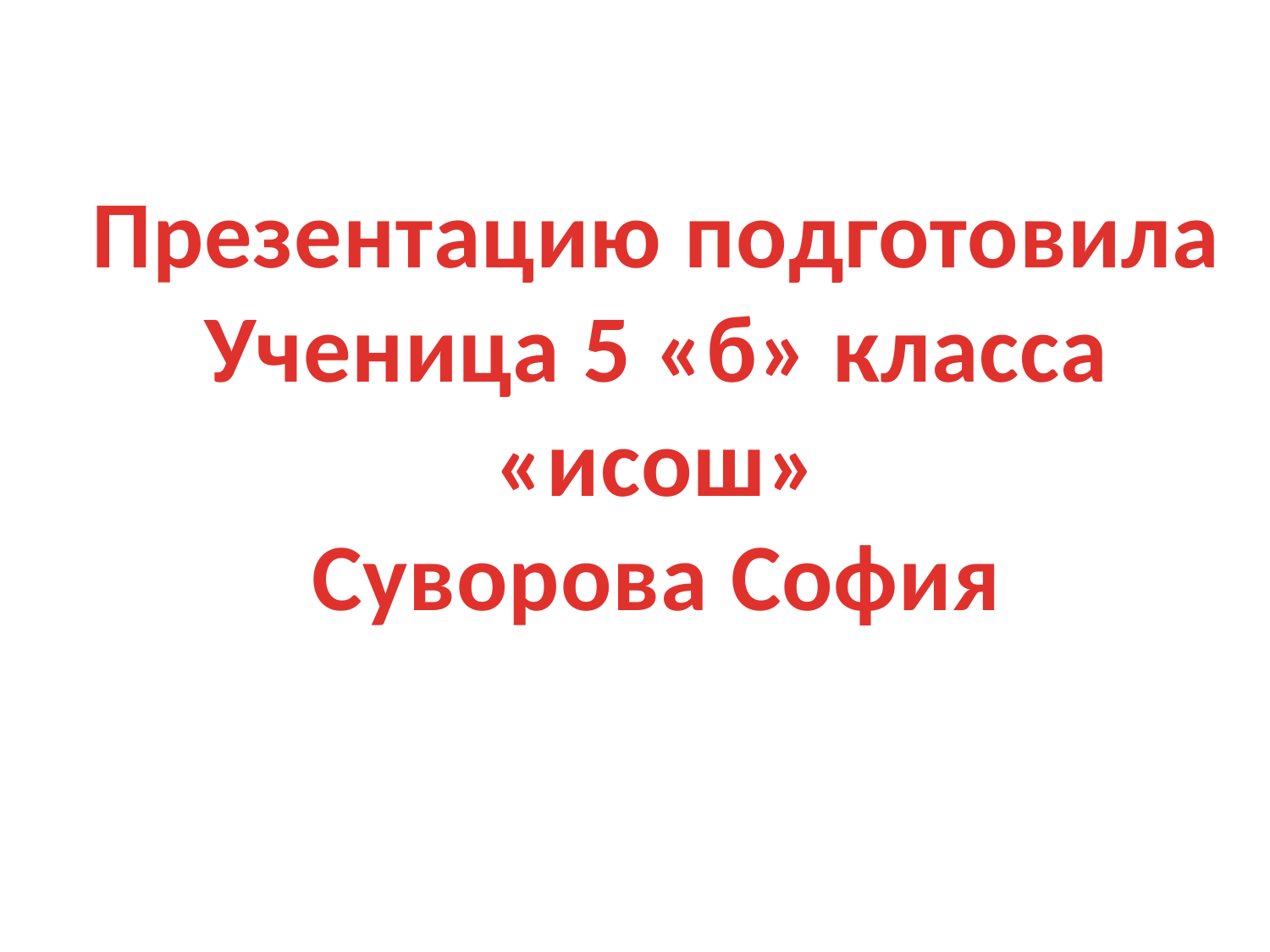

Презентацию подготовила
Ученица 5 «б» класса
«исош»
Суворова София